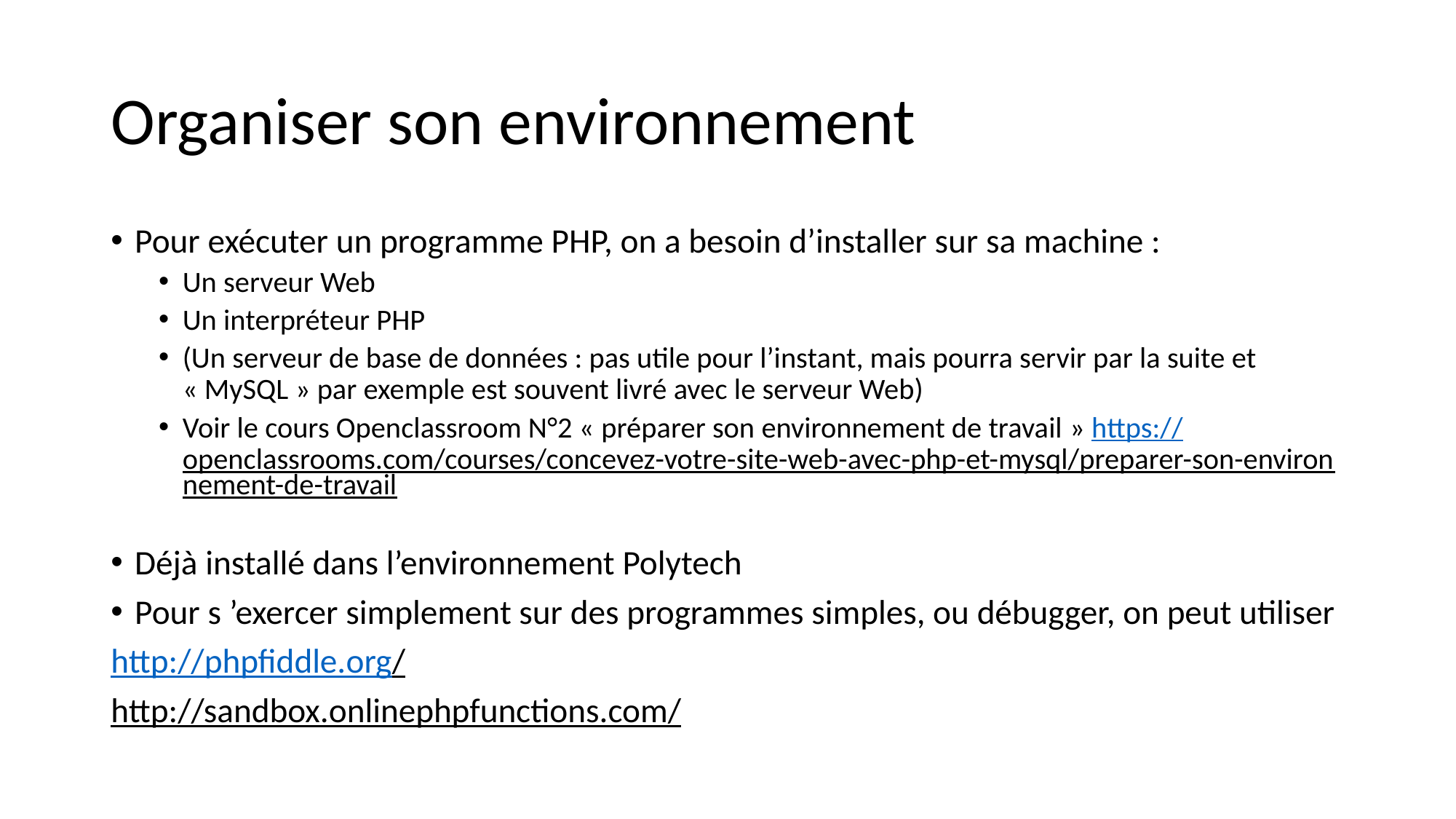

# Organiser son environnement
Pour exécuter un programme PHP, on a besoin d’installer sur sa machine :
Un serveur Web
Un interpréteur PHP
(Un serveur de base de données : pas utile pour l’instant, mais pourra servir par la suite et « MySQL » par exemple est souvent livré avec le serveur Web)
Voir le cours Openclassroom N°2 « préparer son environnement de travail » https://openclassrooms.com/courses/concevez-votre-site-web-avec-php-et-mysql/preparer-son-environnement-de-travail
Déjà installé dans l’environnement Polytech
Pour s ’exercer simplement sur des programmes simples, ou débugger, on peut utiliser
http://phpfiddle.org/
http://sandbox.onlinephpfunctions.com/